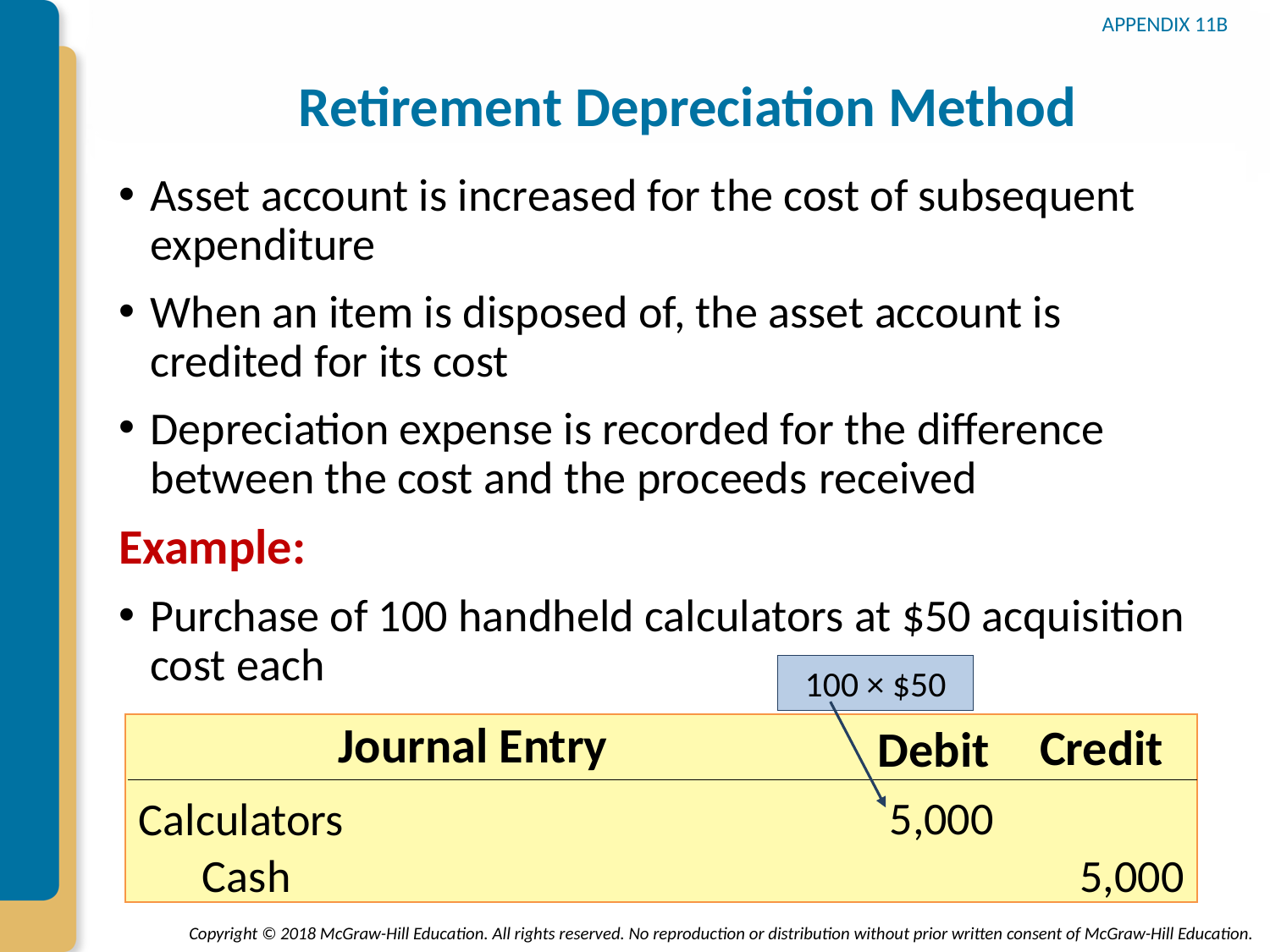

# Retirement Depreciation Method
APPENDIX 11B
Asset account is increased for the cost of subsequent expenditure
When an item is disposed of, the asset account is credited for its cost
Depreciation expense is recorded for the difference between the cost and the proceeds received
Example:
Purchase of 100 handheld calculators at $50 acquisition cost each

100 × $50
Journal Entry
Credit
Debit

5,000
Calculators
5,000
Cash